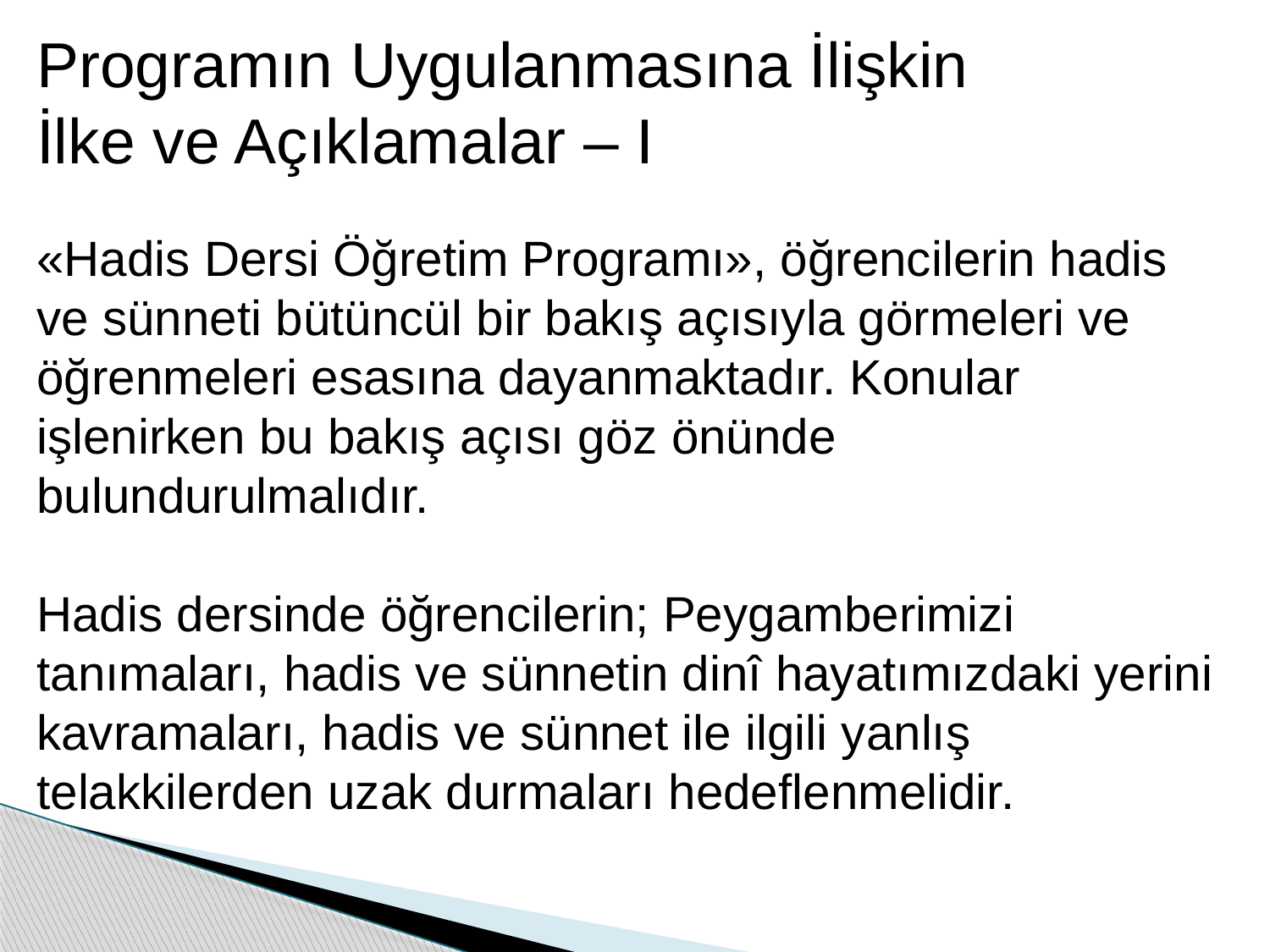

Programın Uygulanmasına İlişkin
İlke ve Açıklamalar – I

«Hadis Dersi Öğretim Programı», öğrencilerin hadis ve sünneti bütüncül bir bakış açısıyla görmeleri ve öğrenmeleri esasına dayanmaktadır. Konular işlenirken bu bakış açısı göz önünde bulundurulmalıdır.

Hadis dersinde öğrencilerin; Peygamberimizi tanımaları, hadis ve sünnetin dinî hayatımızdaki yerini kavramaları, hadis ve sünnet ile ilgili yanlış telakkilerden uzak durmaları hedeflenmelidir.